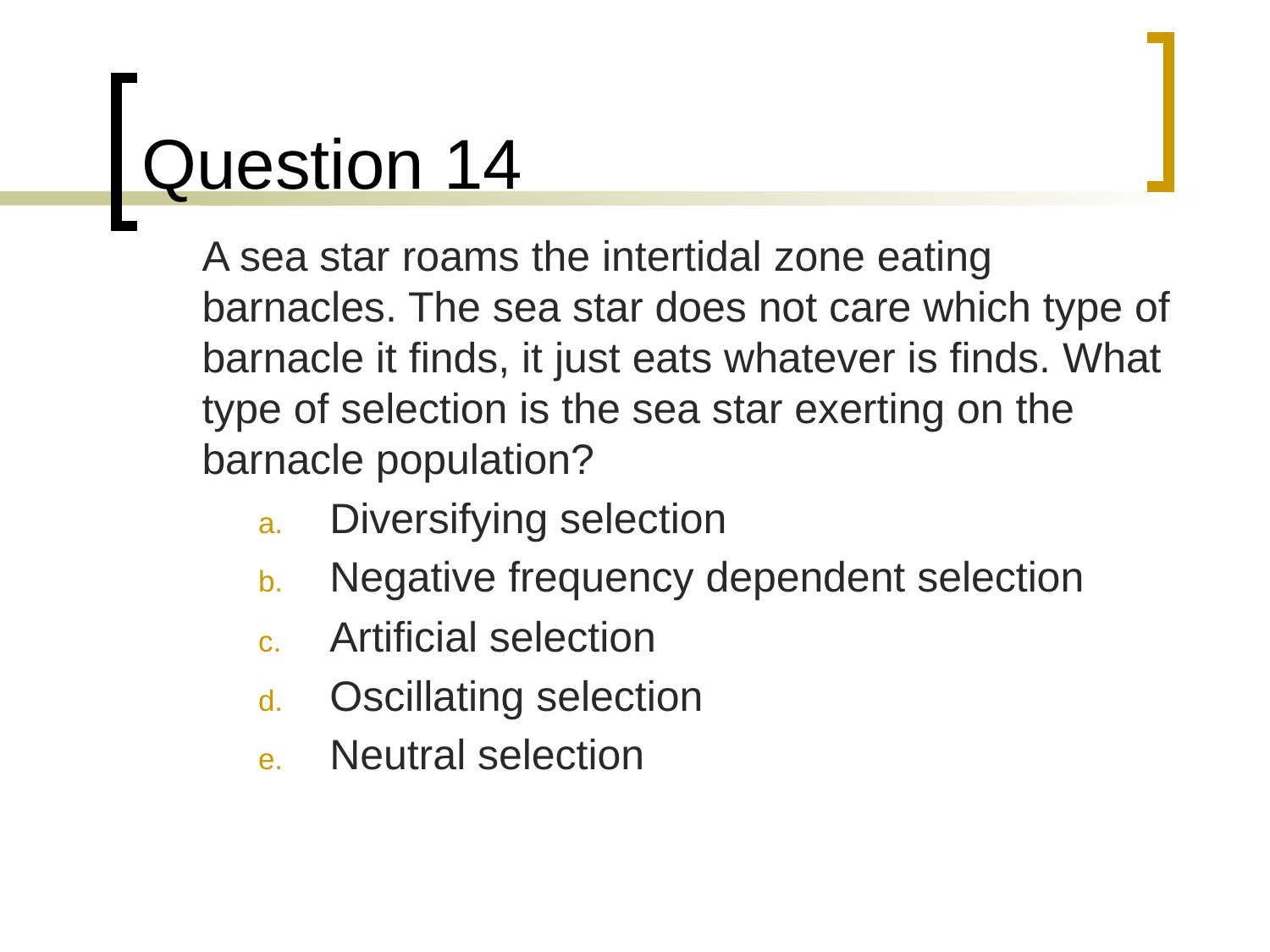

# Question 14
	A sea star roams the intertidal zone eating barnacles. The sea star does not care which type of barnacle it finds, it just eats whatever is finds. What type of selection is the sea star exerting on the barnacle population?
Diversifying selection
Negative frequency dependent selection
Artificial selection
Oscillating selection
Neutral selection